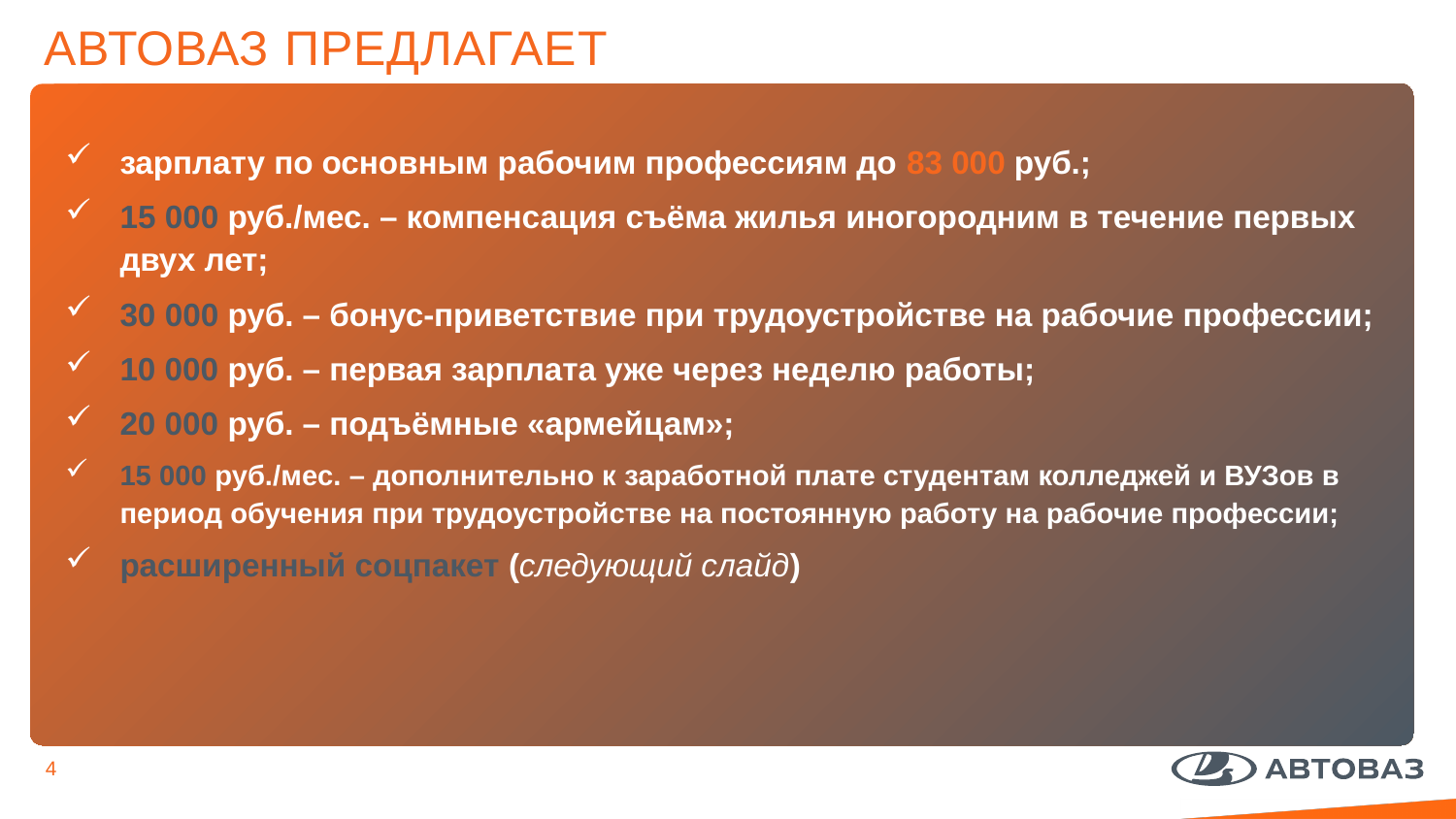

АВТОВАЗ ПРЕДЛАГАЕТ

зарплату по основным рабочим профессиям до 83 000 руб.;
15 000 руб./мес. – компенсация съёма жилья иногородним в течение первых двух лет;
30 000 руб. – бонус-приветствие при трудоустройстве на рабочие профессии;
10 000 руб. – первая зарплата уже через неделю работы;
20 000 руб. – подъёмные «армейцам»;
15 000 руб./мес. – дополнительно к заработной плате студентам колледжей и ВУЗов в период обучения при трудоустройстве на постоянную работу на рабочие профессии;
расширенный соцпакет (следующий слайд)